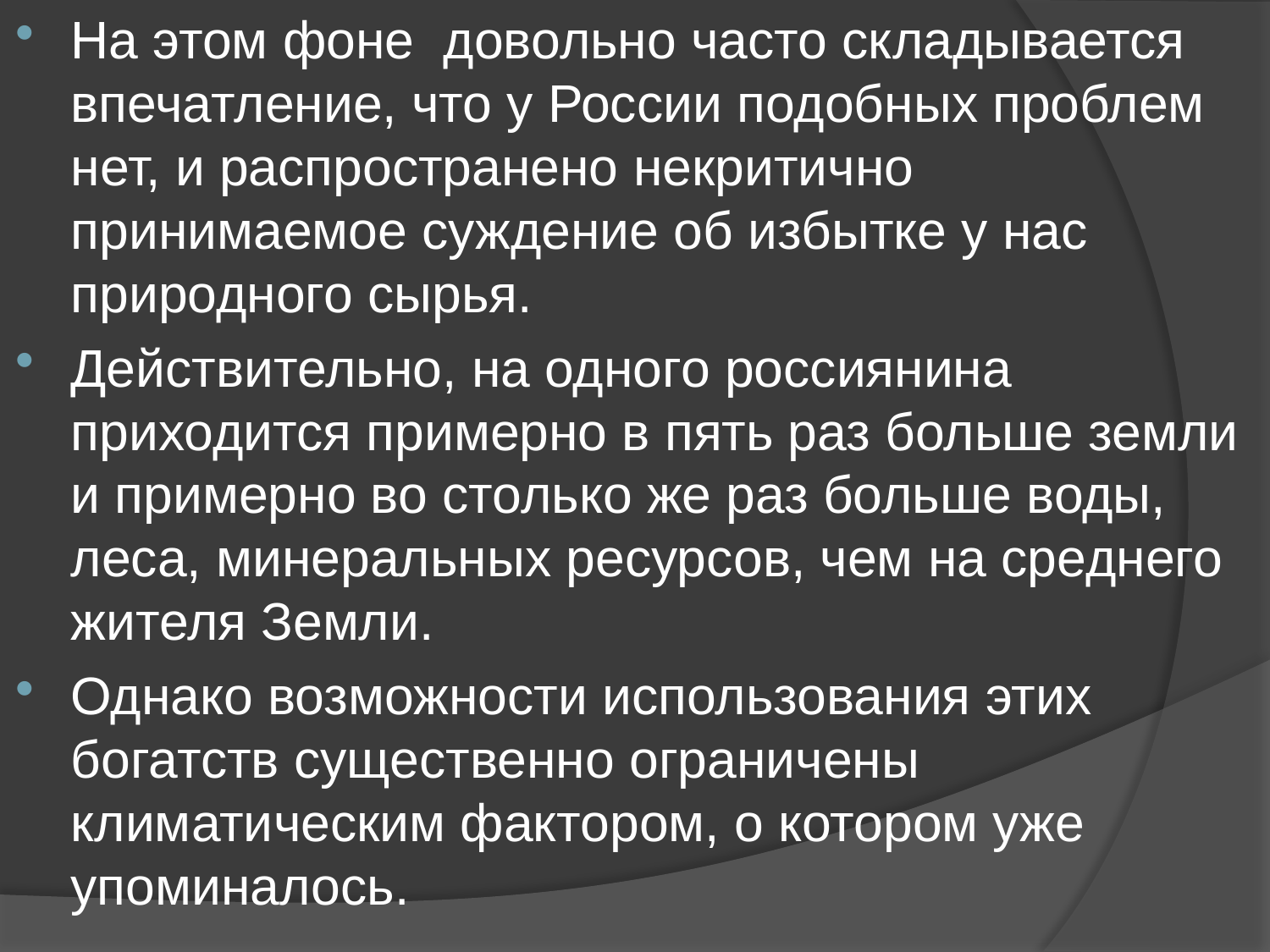

На этом фоне  довольно часто складывается впечатление, что у России подобных проблем нет, и распространено некритично принимаемое суждение об избытке у нас природного сырья.
Действительно, на одного россиянина приходится примерно в пять раз больше земли и примерно во столько же раз больше воды, леса, минеральных ресурсов, чем на среднего жителя Земли.
Однако возможности использования этих богатств существенно ограничены климатическим фактором, о котором уже упоминалось.